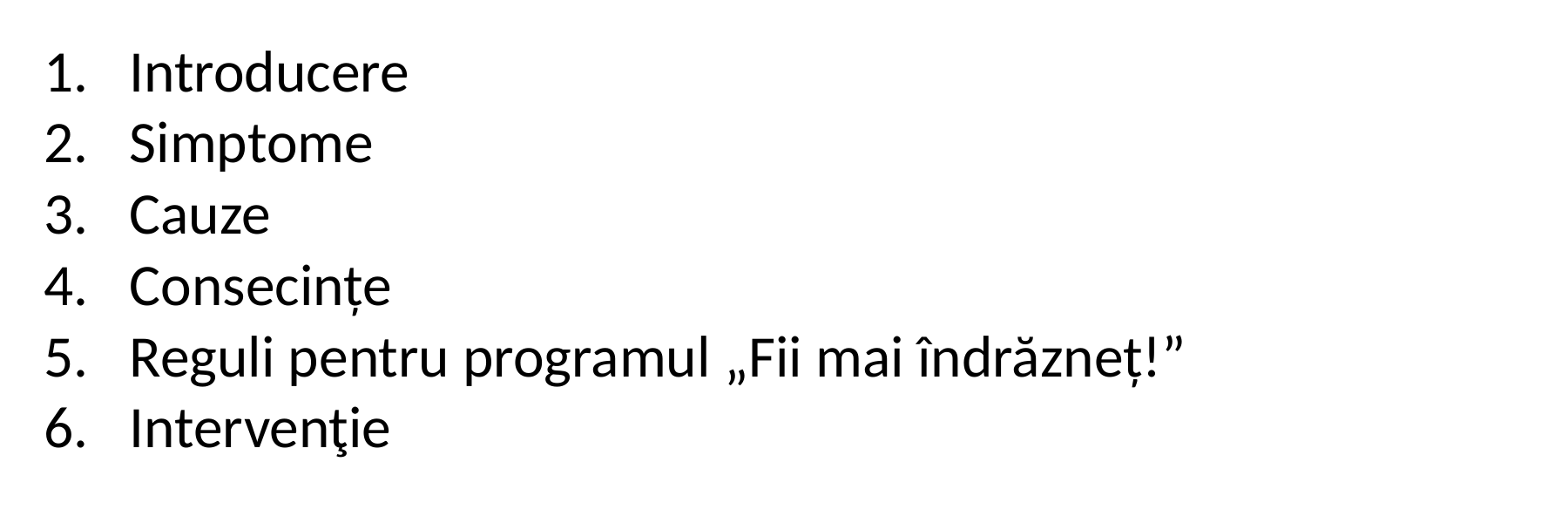

Introducere
Simptome
Cauze
Consecințe
Reguli pentru programul „Fii mai îndrăzneț!”
Intervenţie